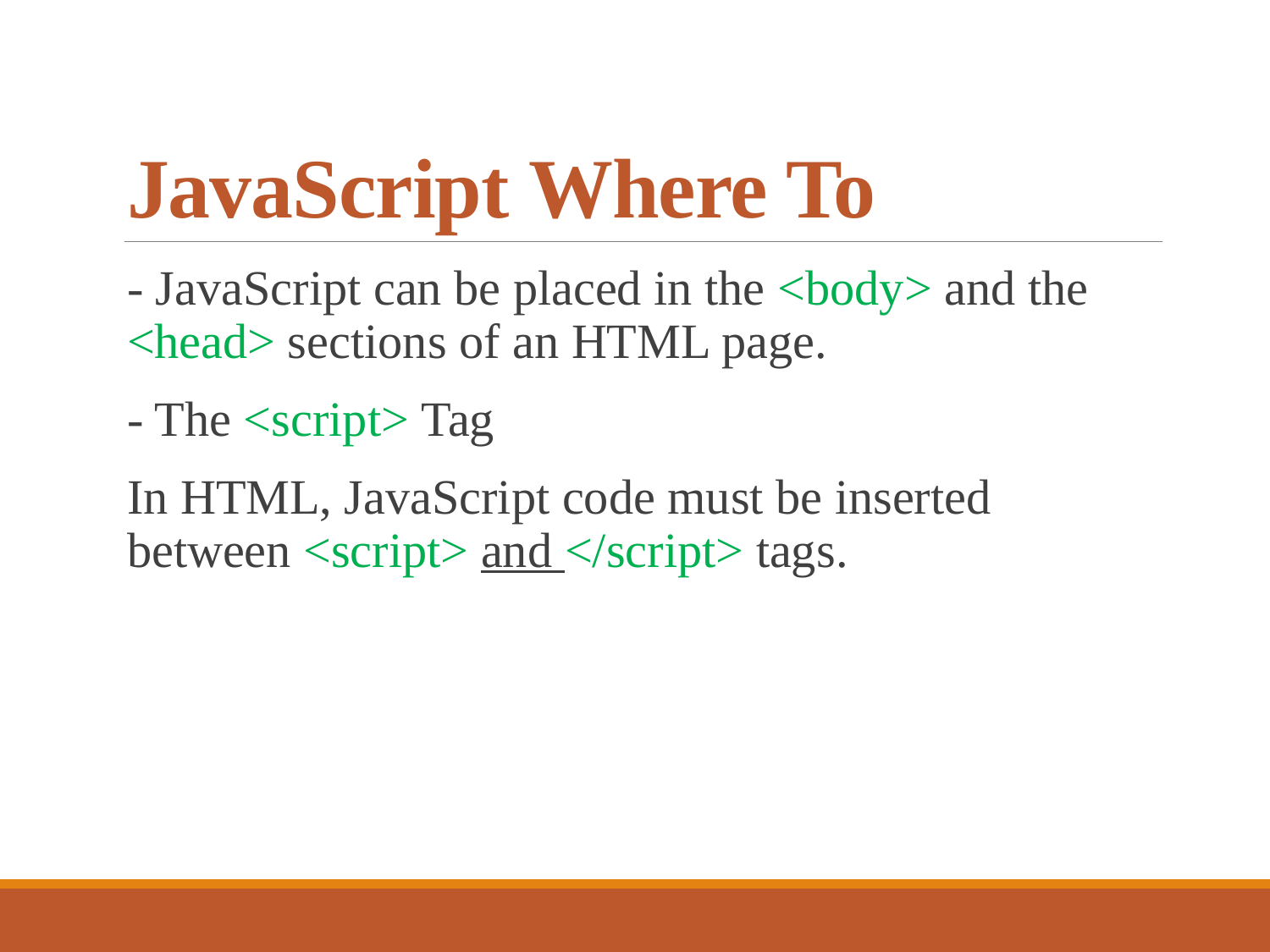

# JavaScript Where To
- JavaScript can be placed in the <body> and the <head> sections of an HTML page.
- The <script> Tag
In HTML, JavaScript code must be inserted between <script> and </script> tags.